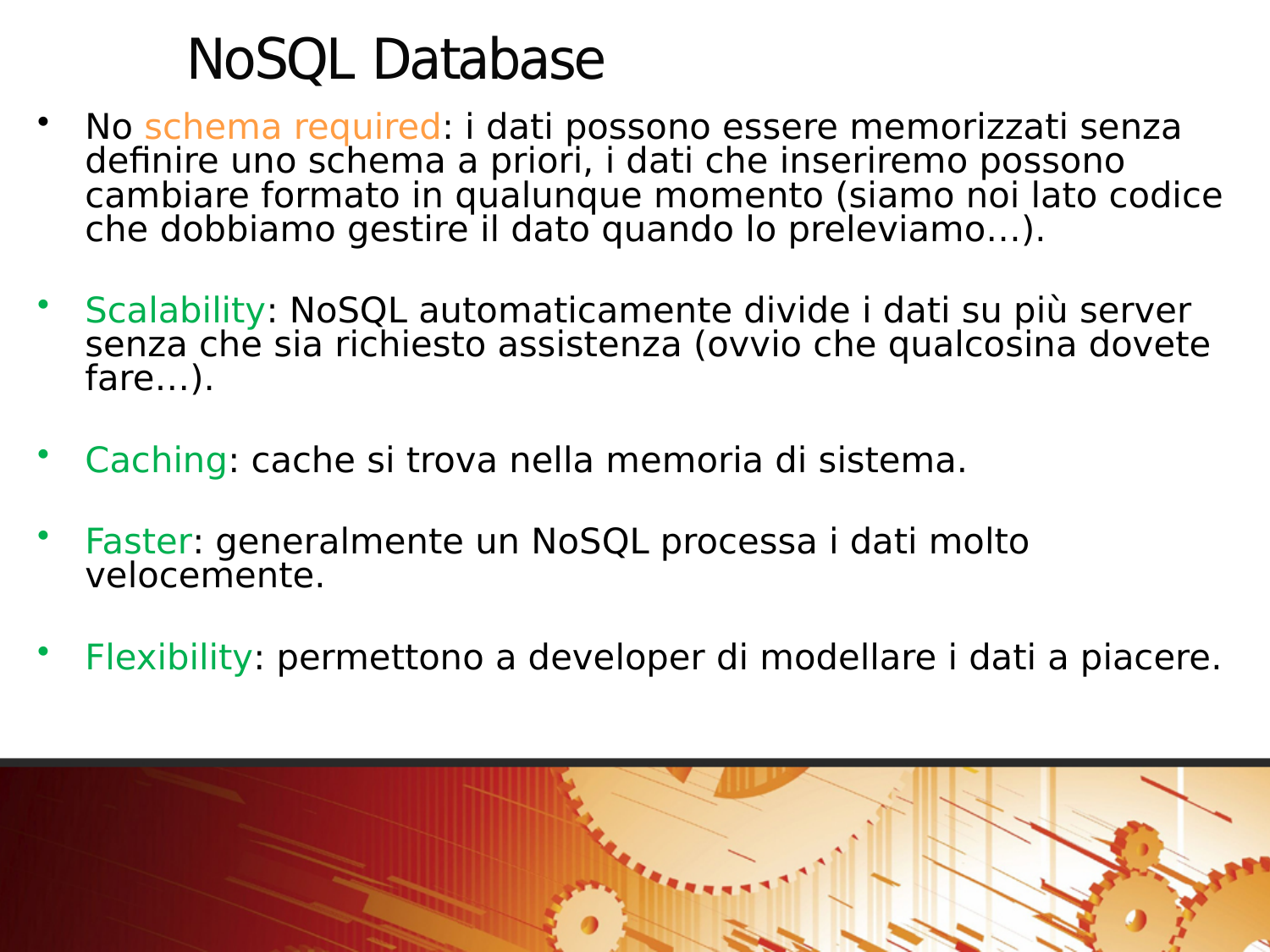

NoSQL Database
No schema required: i dati possono essere memorizzati senza definire uno schema a priori, i dati che inseriremo possono cambiare formato in qualunque momento (siamo noi lato codice che dobbiamo gestire il dato quando lo preleviamo…).

Scalability: NoSQL automaticamente divide i dati su più server senza che sia richiesto assistenza (ovvio che qualcosina dovete fare…).

Caching: cache si trova nella memoria di sistema.

Faster: generalmente un NoSQL processa i dati molto velocemente.

Flexibility: permettono a developer di modellare i dati a piacere.